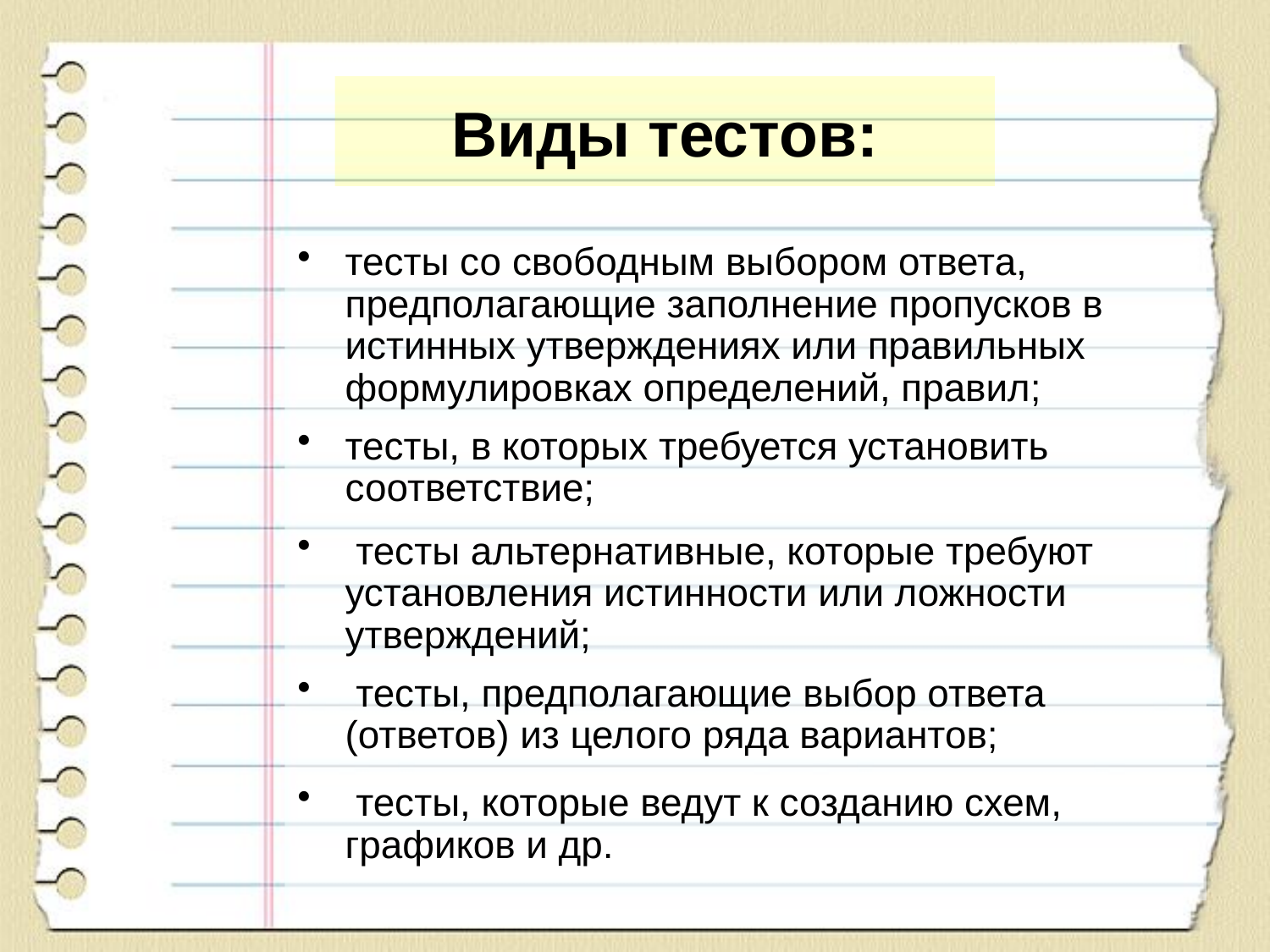

# Виды тестов:
тесты со свободным выбором ответа, предполагающие заполнение пропусков в истинных утверждениях или правильных формулировках определений, правил;

тесты, в которых требуется установить соответствие;

 тесты альтернативные, которые требуют установления истинности или ложности утверждений;

 тесты, предполагающие выбор ответа (ответов) из целого ряда вариантов;

 тесты, которые ведут к созданию схем, графиков и др.